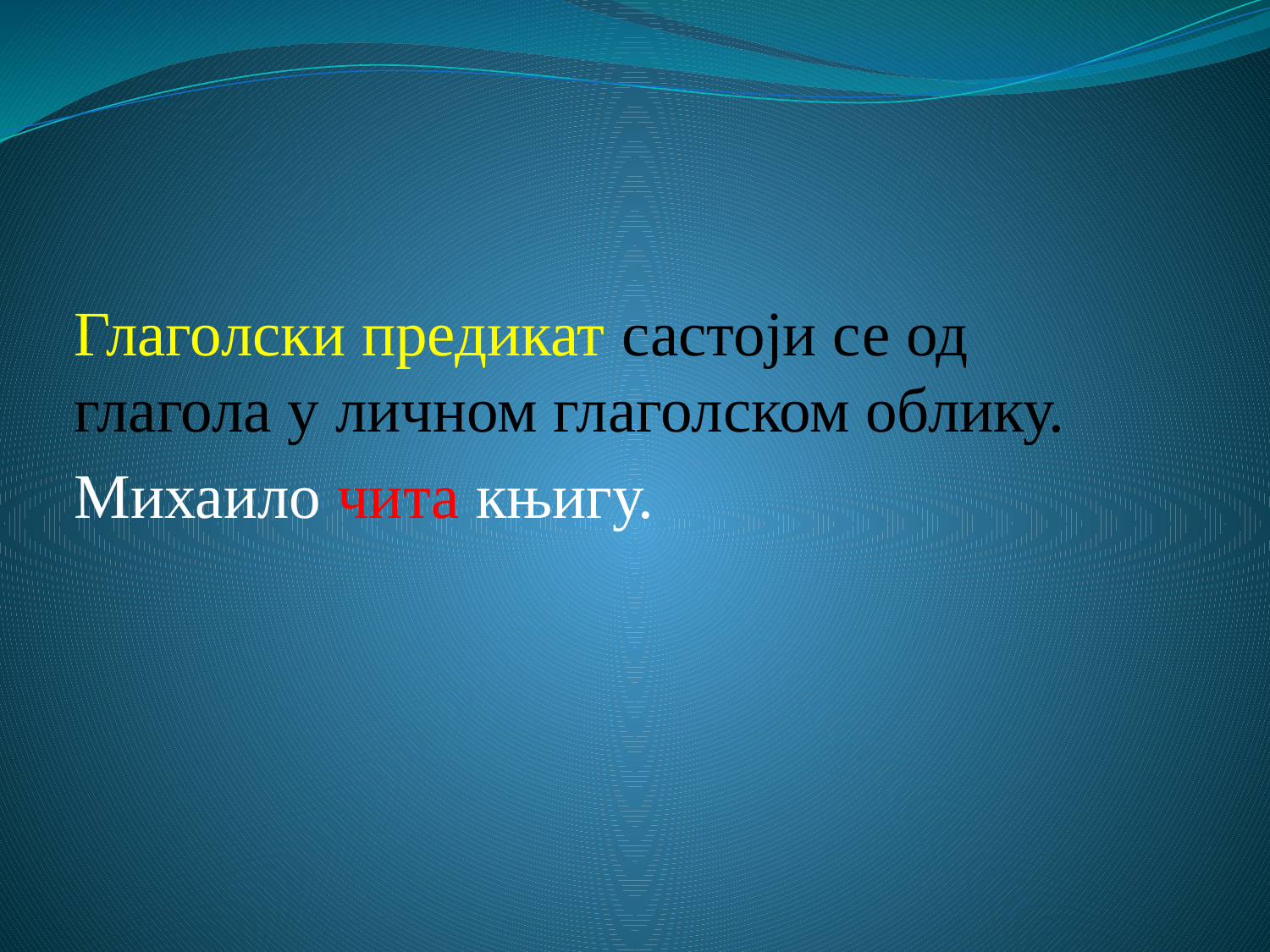

# Глаголски предикат састоји се од глагола у личном глаголском облику.
Михаило чита књигу.